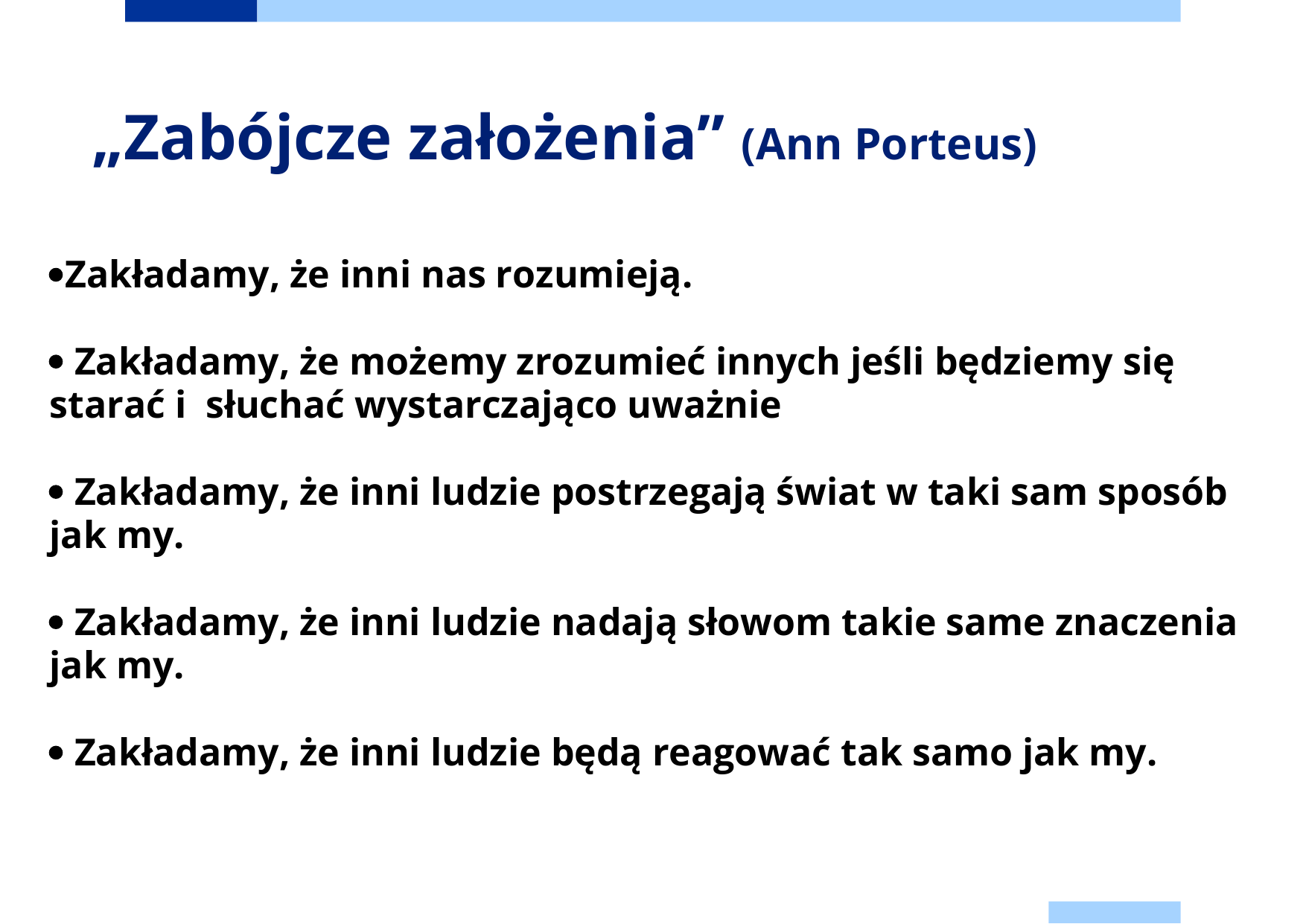

„Zabójcze założenia” (Ann Porteus)
# •Zakładamy, że inni nas rozumieją. • Zakładamy, że możemy zrozumieć innych jeśli będziemy się starać i  słuchać wystarczająco uważnie • Zakładamy, że inni ludzie postrzegają świat w taki sam sposób jak my. • Zakładamy, że inni ludzie nadają słowom takie same znaczenia jak my. • Zakładamy, że inni ludzie będą reagować tak samo jak my.